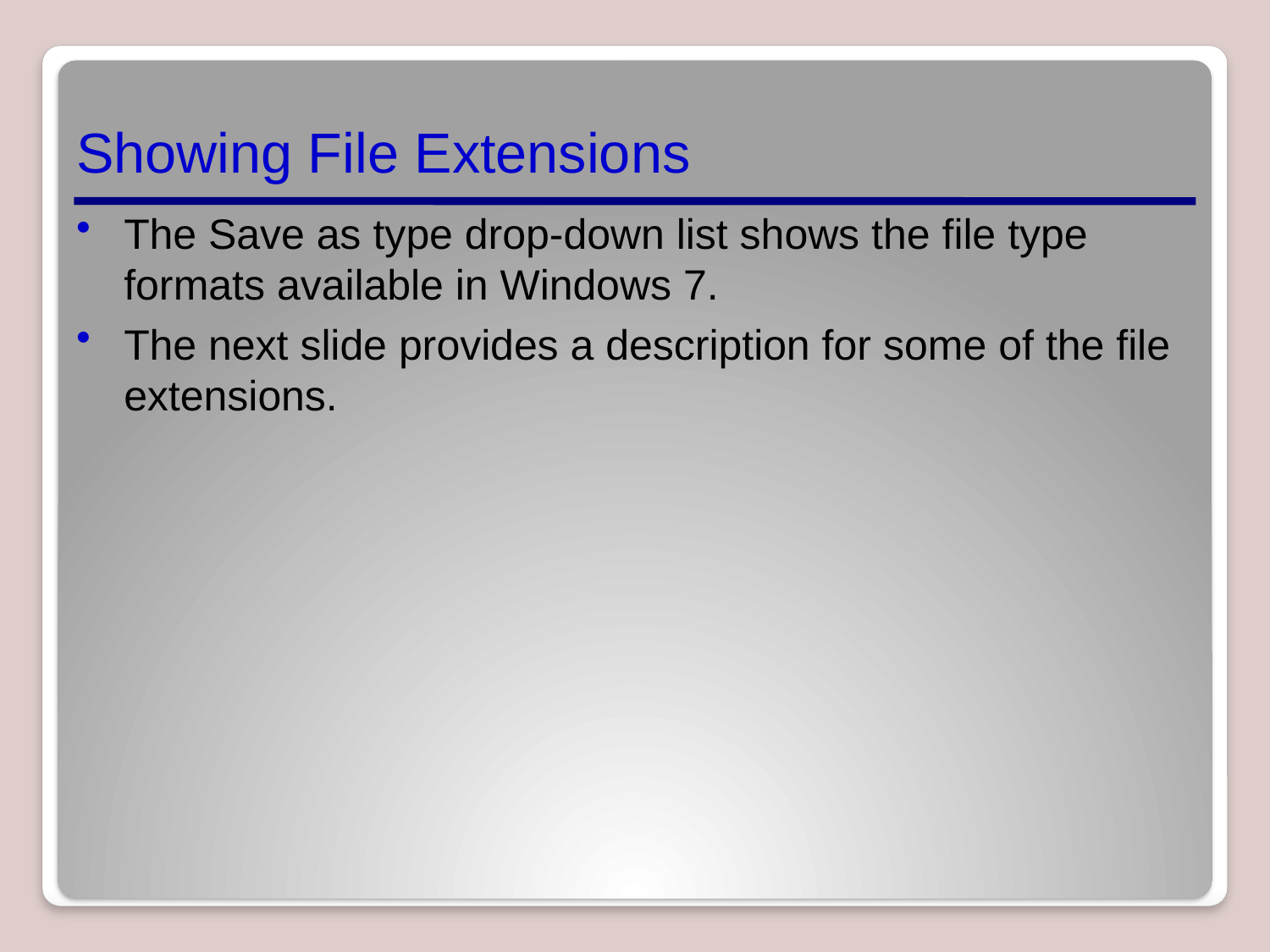

# Showing File Extensions
The Save as type drop-down list shows the file type formats available in Windows 7.
The next slide provides a description for some of the file extensions.